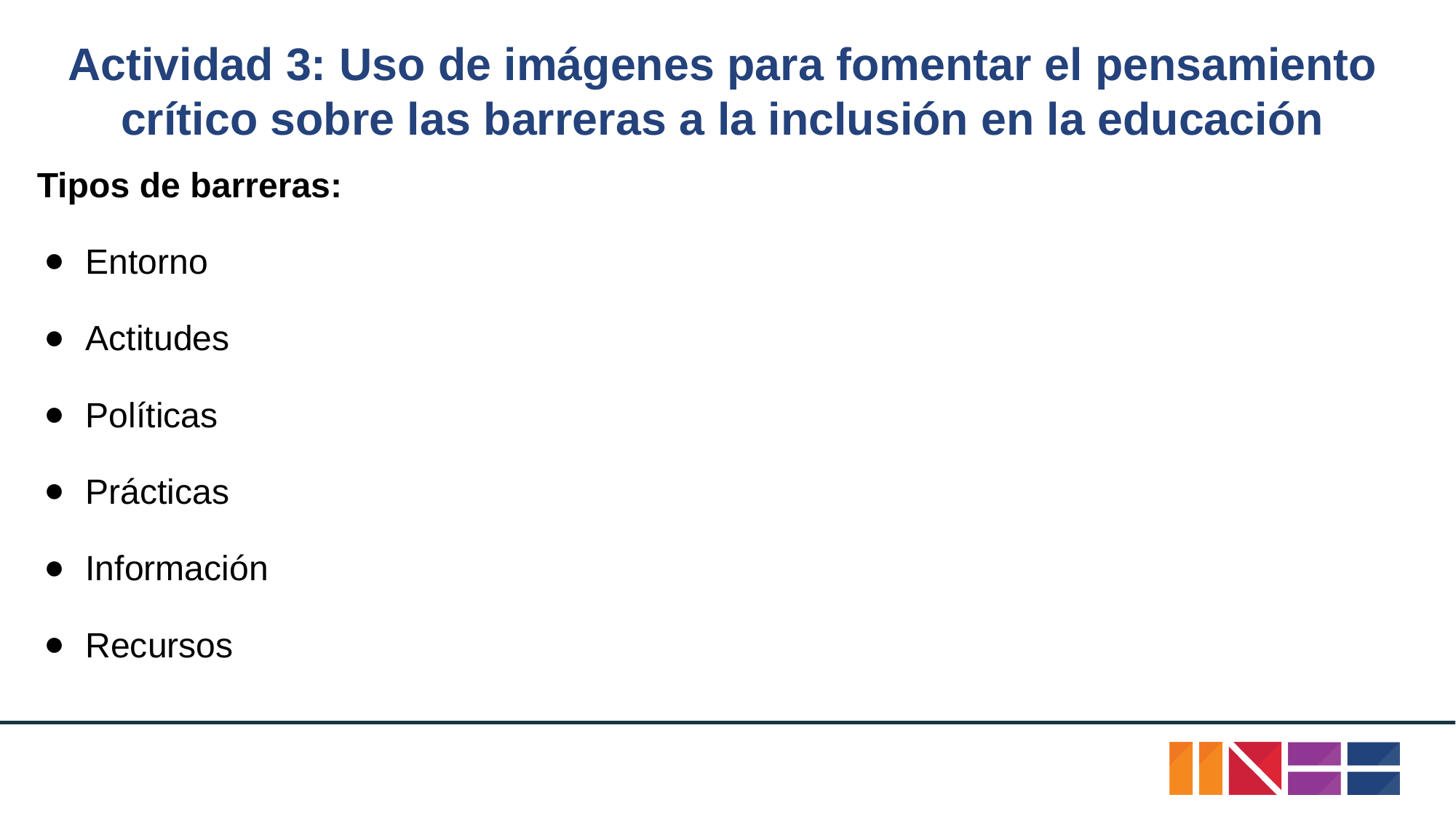

# Actividad 3: Uso de imágenes para fomentar el pensamiento crítico sobre las barreras a la inclusión en la educación
Tipos de barreras:
Entorno
Actitudes
Políticas
Prácticas
Información
Recursos